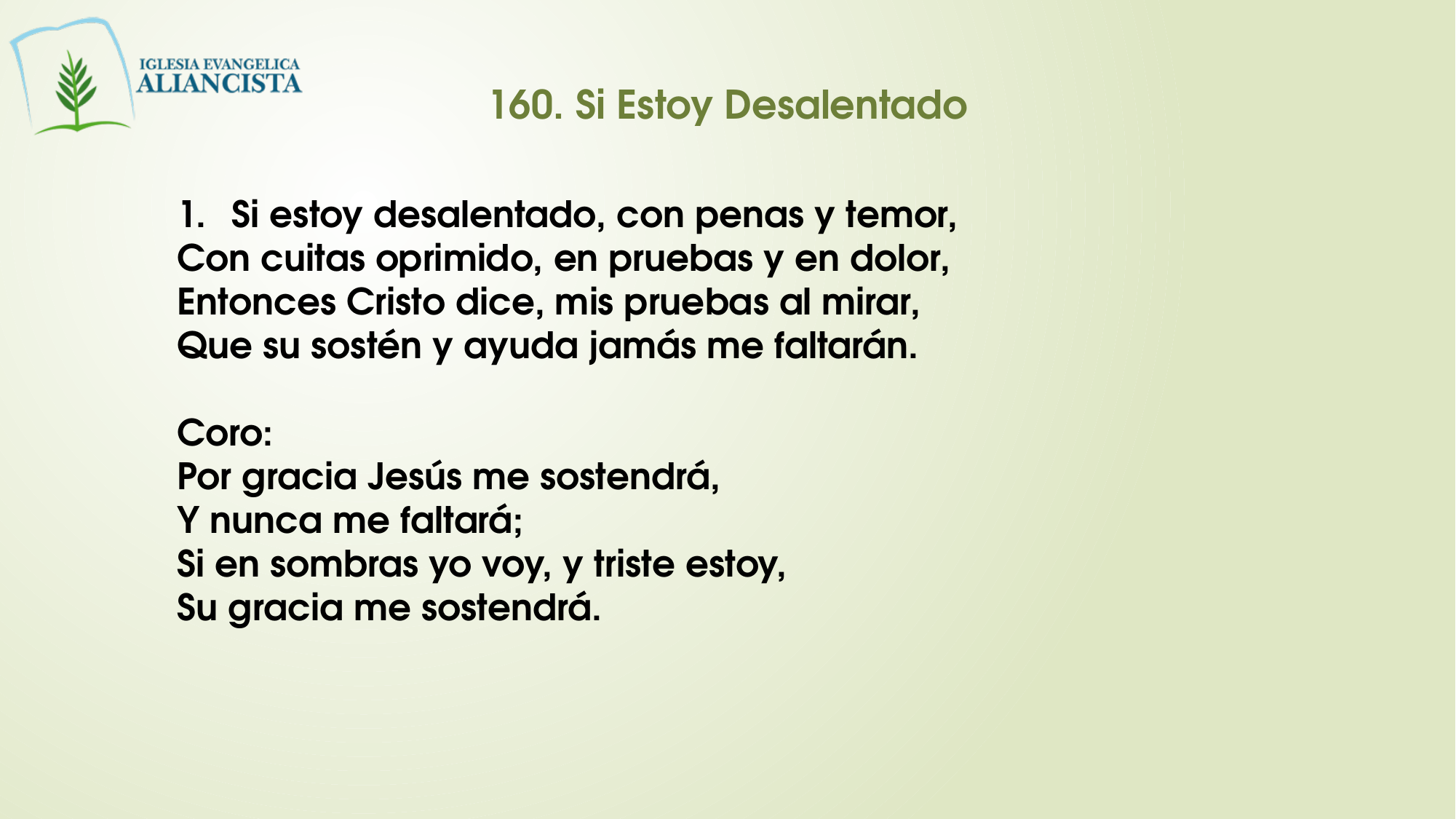

160. Si Estoy Desalentado
Si estoy desalentado, con penas y temor,
Con cuitas oprimido, en pruebas y en dolor,
Entonces Cristo dice, mis pruebas al mirar,
Que su sostén y ayuda jamás me faltarán.

Coro:
Por gracia Jesús me sostendrá,
Y nunca me faltará;
Si en sombras yo voy, y triste estoy,
Su gracia me sostendrá.